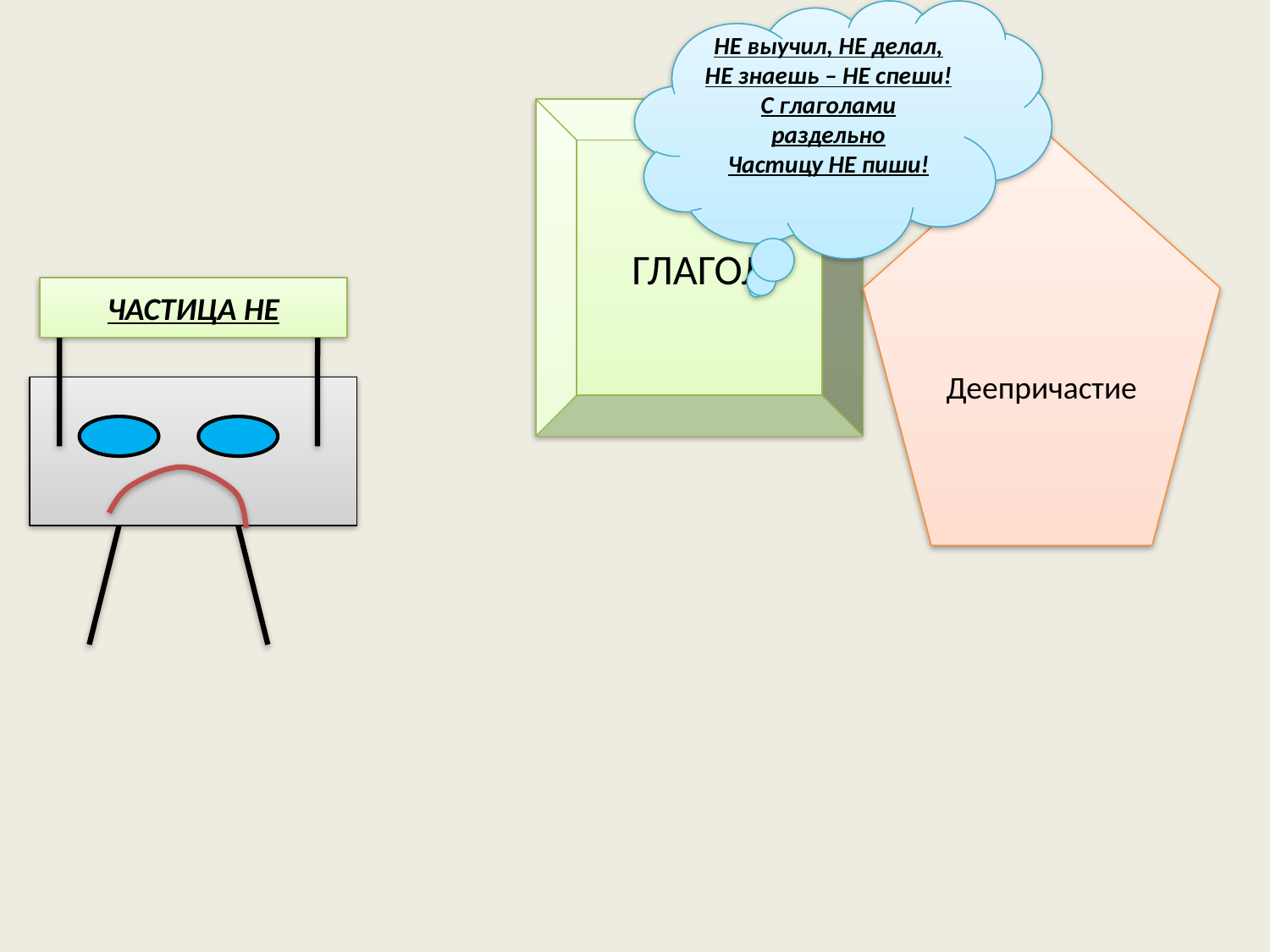

НЕ выучил, НЕ делал,
НЕ знаешь – НЕ спеши!
С глаголами раздельно
Частицу НЕ пиши!
ГЛАГОЛ
Деепричастие
ЧАСТИЦА НЕ